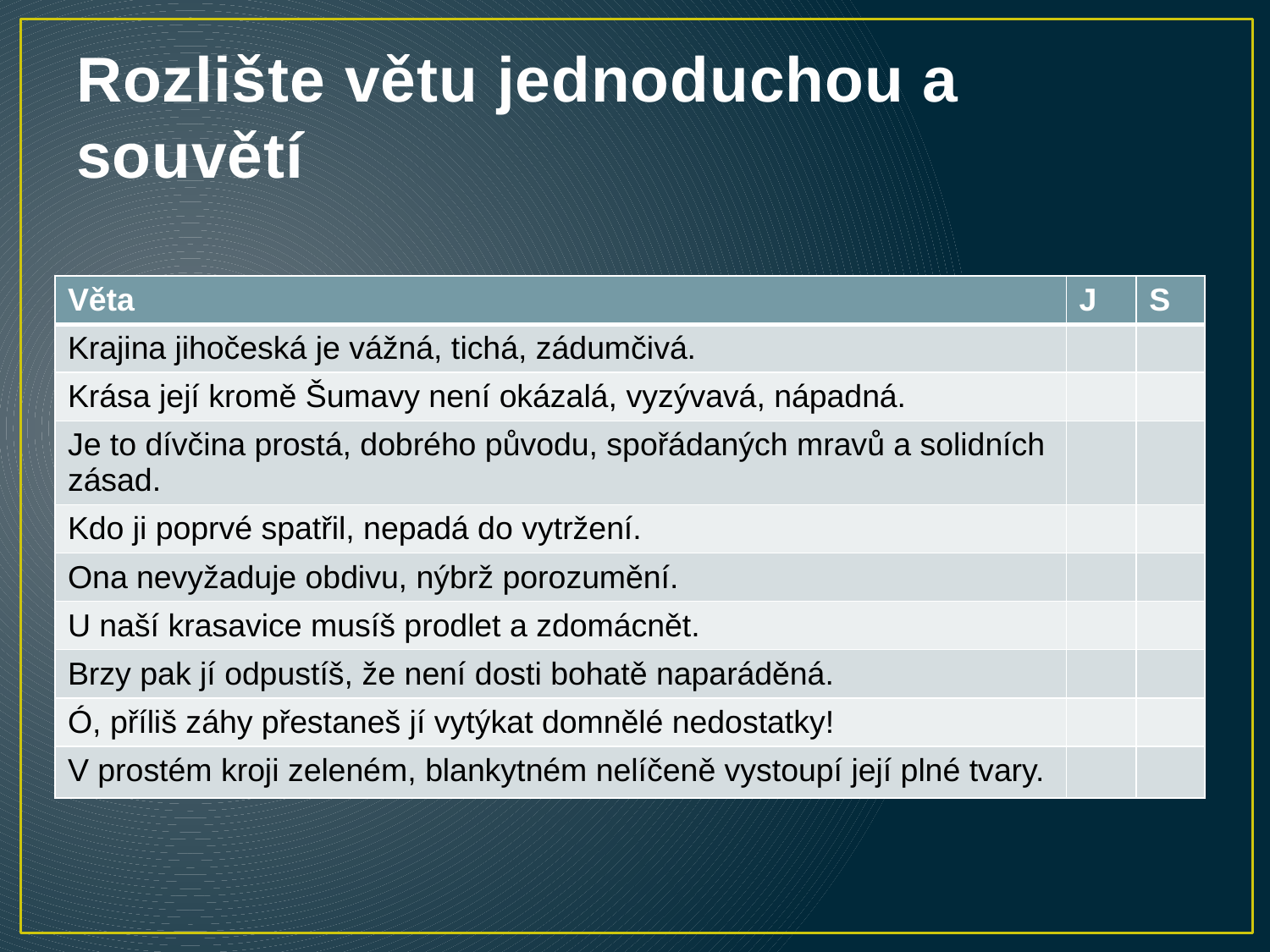

# Rozlište větu jednoduchou a souvětí
| Věta | J | S |
| --- | --- | --- |
| Krajina jihočeská je vážná, tichá, zádumčivá. |  |  |
| Krása její kromě Šumavy není okázalá, vyzývavá, nápadná. |  |  |
| Je to dívčina prostá, dobrého původu, spořádaných mravů a solidních zásad. |  |  |
| Kdo ji poprvé spatřil, nepadá do vytržení. |  |  |
| Ona nevyžaduje obdivu, nýbrž porozumění. |  |  |
| U naší krasavice musíš prodlet a zdomácnět. |  |  |
| Brzy pak jí odpustíš, že není dosti bohatě naparáděná. |  |  |
| Ó, příliš záhy přestaneš jí vytýkat domnělé nedostatky! |  |  |
| V prostém kroji zeleném, blankytném nelíčeně vystoupí její plné tvary. |  |  |